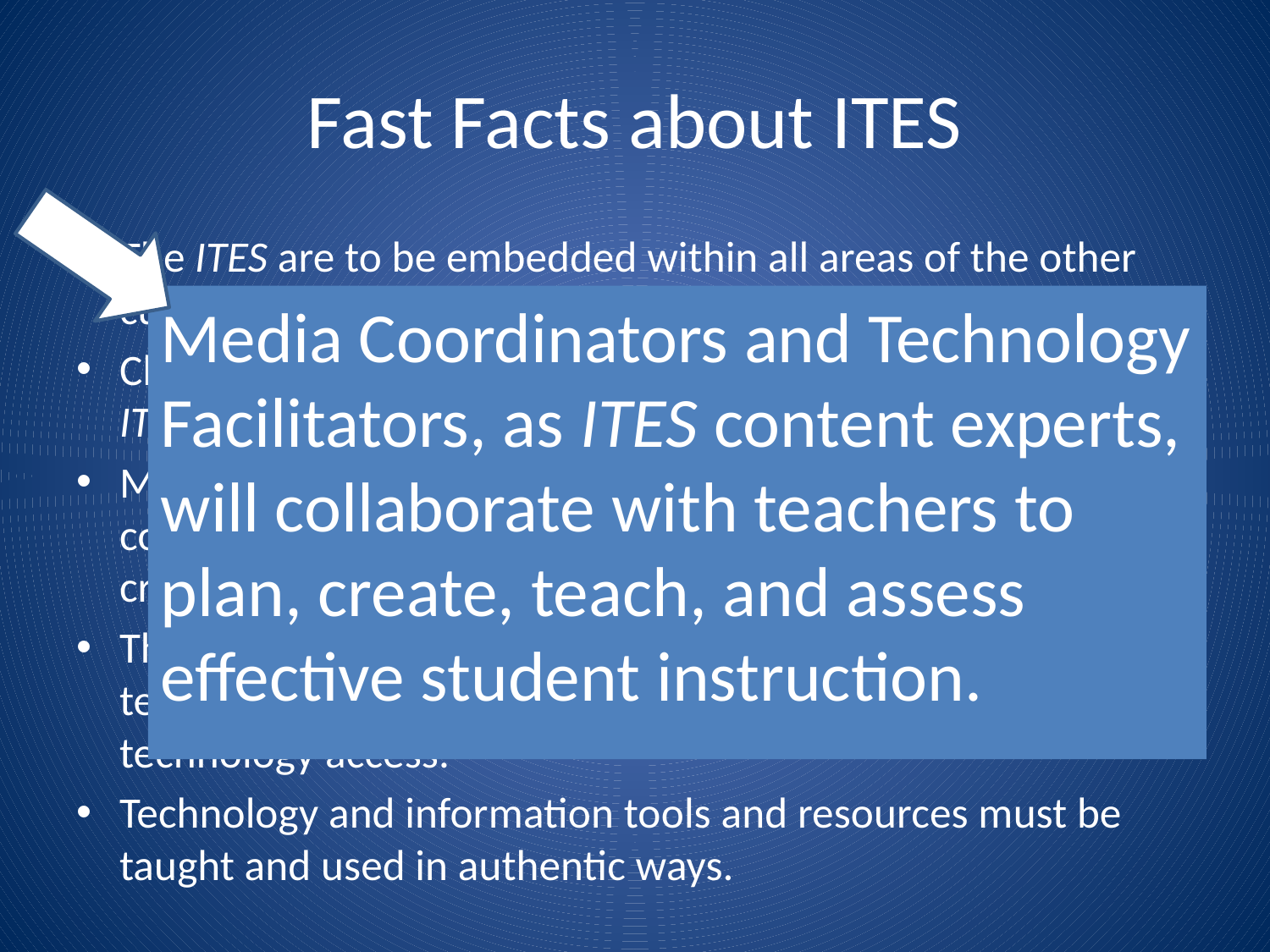

# Fast Facts about ITES

The ITES are to be embedded within all areas of the other curriculum.
Classroom teachers are responsible for teaching the new ITES standards beginning in 2011-12.
Media Coordinators and Technology Facilitators, as ITES content experts, will collaborate with teachers to plan, create, teach, and assess effective student instruction.
The ITES must be taught in all NC schools – in places where technology is prevalent as well as in schools with limited technology access.
Technology and information tools and resources must be taught and used in authentic ways.

Media Coordinators and Technology Facilitators, as ITES content experts, will collaborate with teachers to plan, create, teach, and assess effective student instruction.